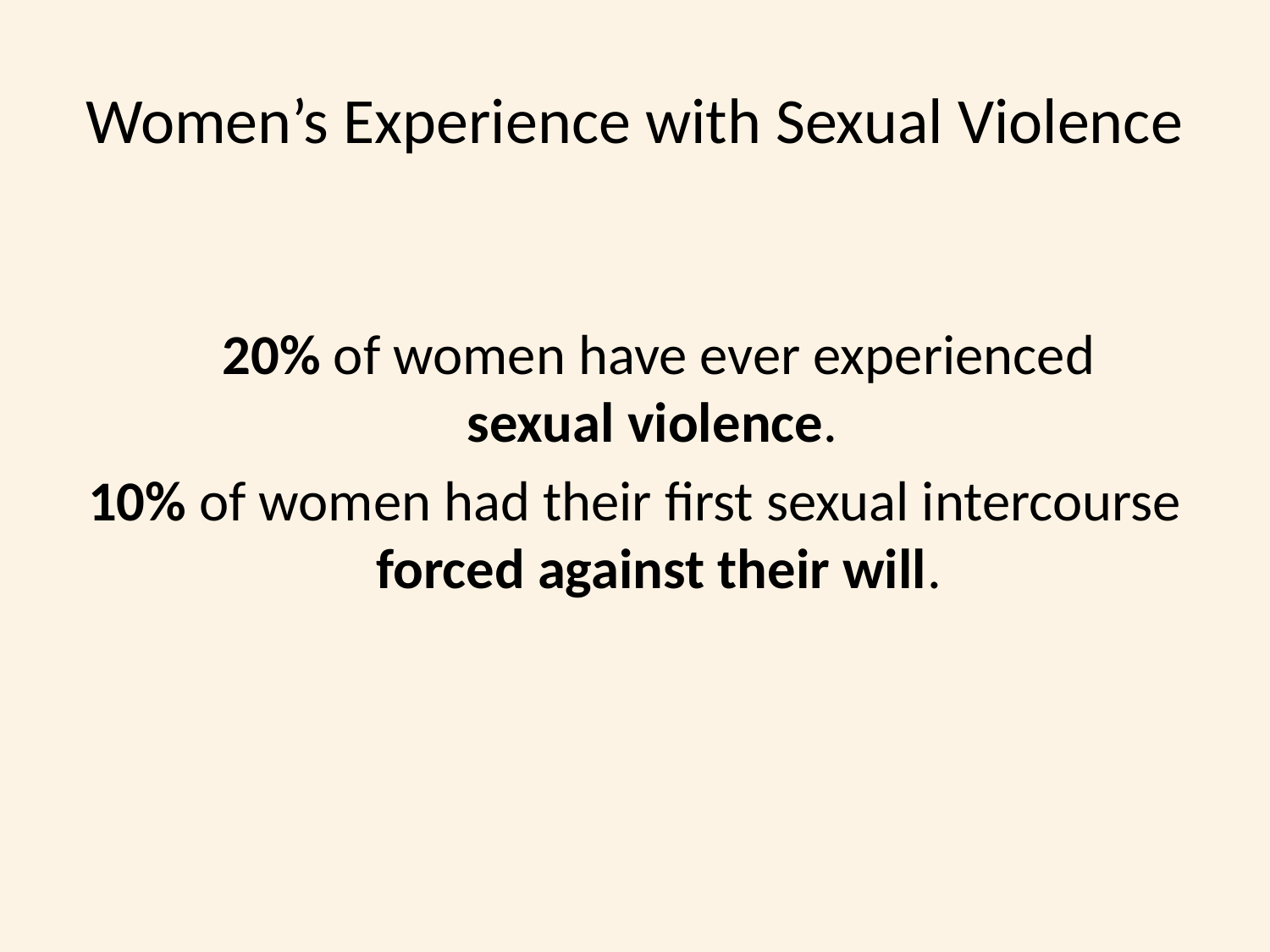

# Women’s Experience with Sexual Violence

	20% of women have ever experienced
sexual violence.
10% of women had their first sexual intercourse forced against their will.